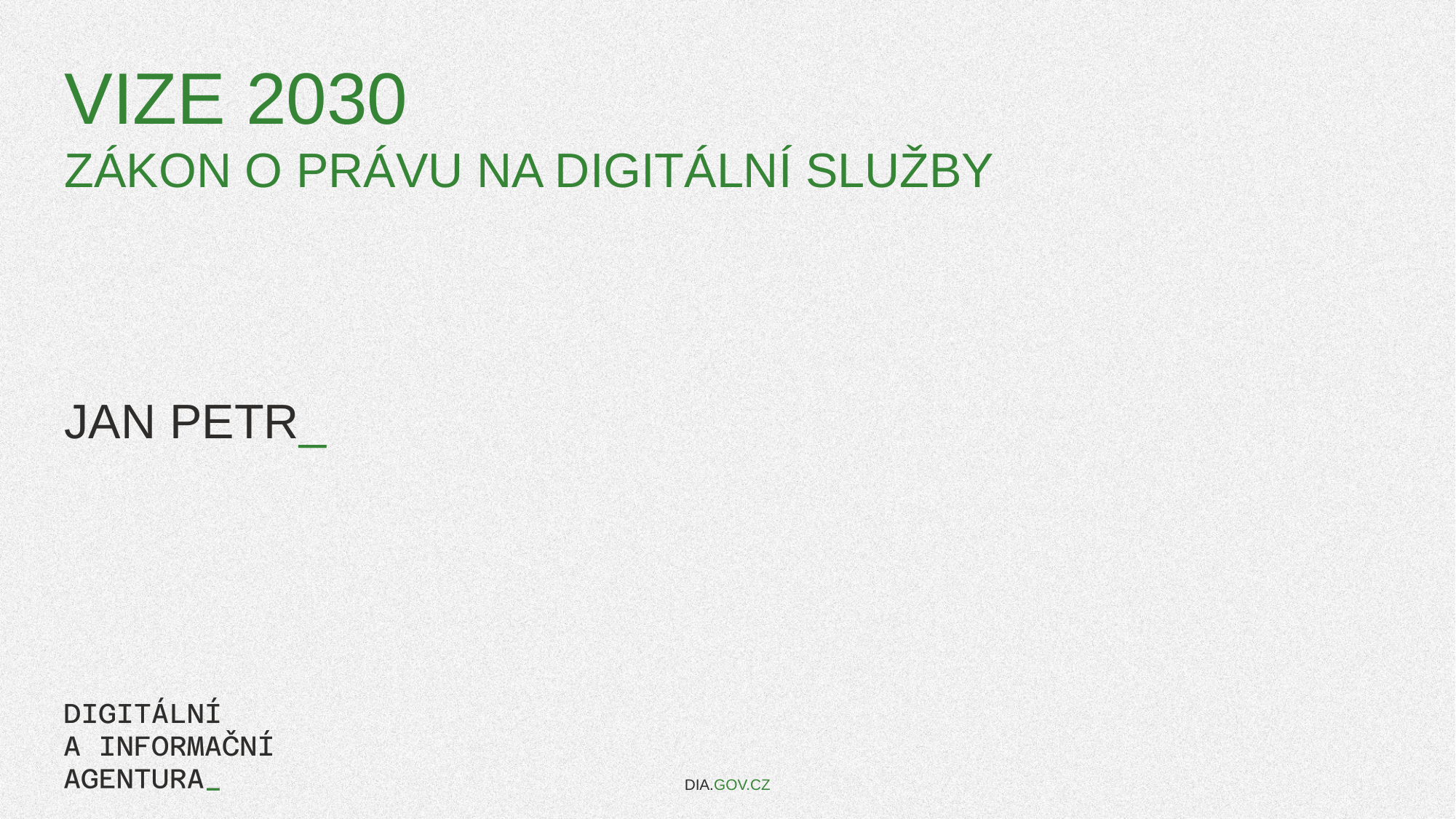

# Vize 2030 Zákon o právu na digitální služby
JAN PETR_
DIA.GOV.CZ